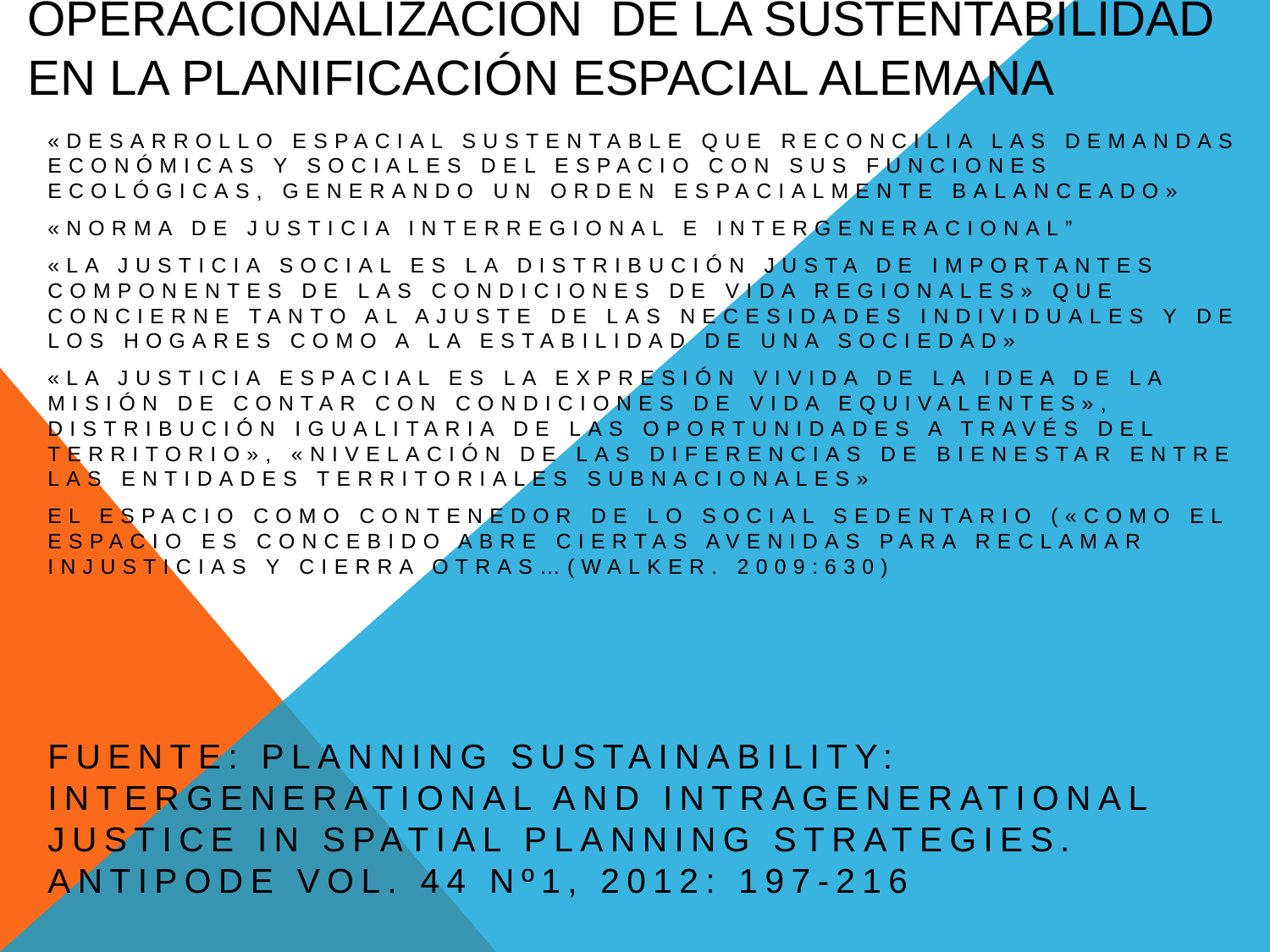

# Operacionalización  de la sustentabilidad en la planificación espacial alemana
«Desarrollo espacial sustentable que reconcilia las demandas económicas y sociales del espacio con sus funciones ecológicas, generando un orden espacialmente balanceado»
«Norma de justicia interregional e intergeneracional”
«La justicia social es la distribución justa de importantes componentes de las condiciones de vida regionales» que concierne tanto al ajuste de las necesidades individuales y de los hogares como a la estabilidad de una sociedad»
«La justicia espacial es la expresión vivida de la idea de la misión de contar con condiciones de vida equivalentes», distribución igualitaria de las oportunidades a través del territorio», «Nivelación de las diferencias de bienestar entre las entidades territoriales subnacionales»
El espacio como contenedor de lo social sedentario («como el espacio es concebido abre ciertas avenidas para reclamar injusticias y cierra otras…(Walker. 2009:630)

Fuente: Planning Sustainability: Intergenerational and Intragenerational Justice In Spatial Planning Strategies. Antipode Vol. 44 Nº1, 2012: 197-216